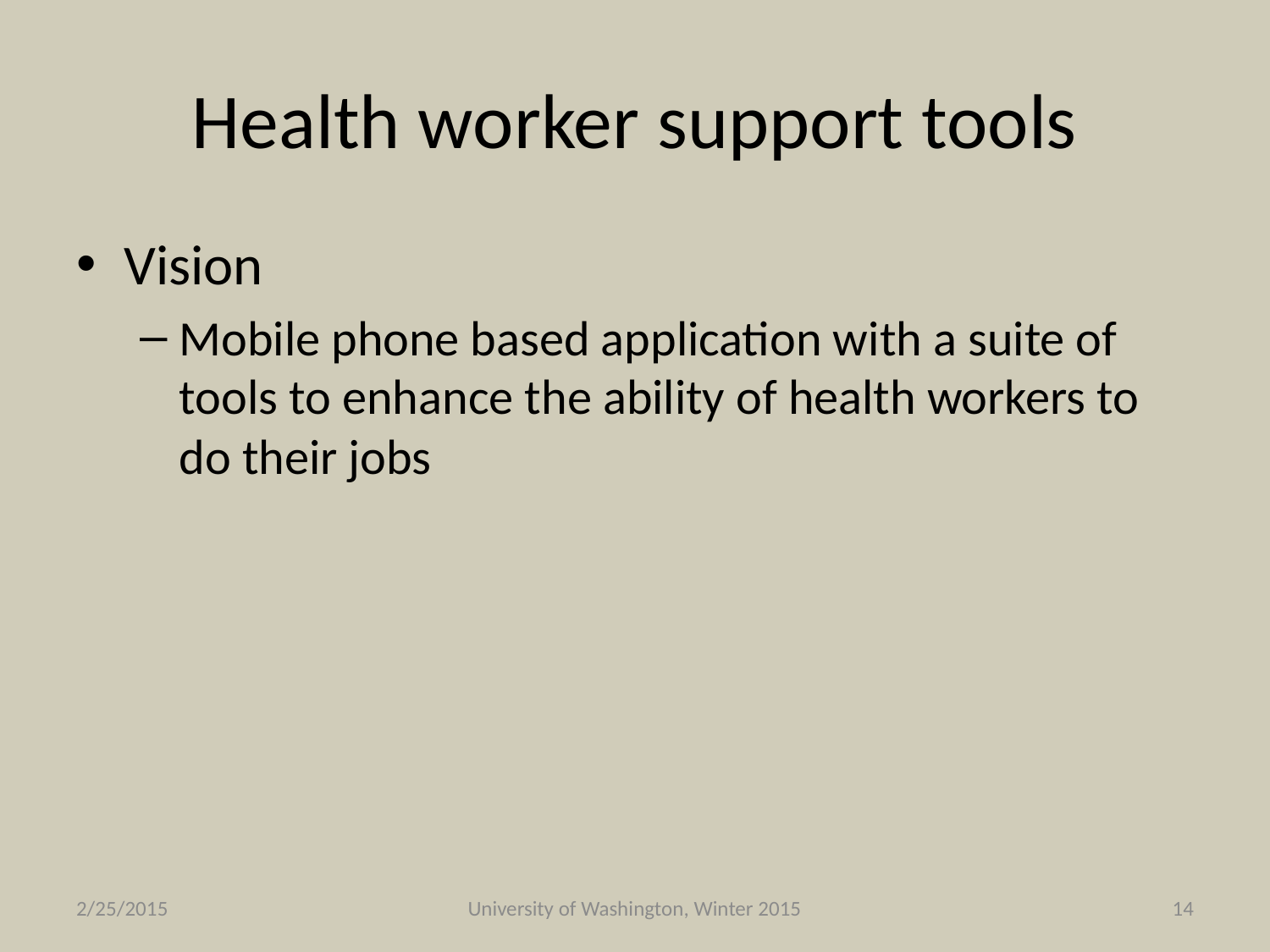

# Health worker support tools
Vision
Mobile phone based application with a suite of tools to enhance the ability of health workers to do their jobs
2/25/2015
University of Washington, Winter 2015
14